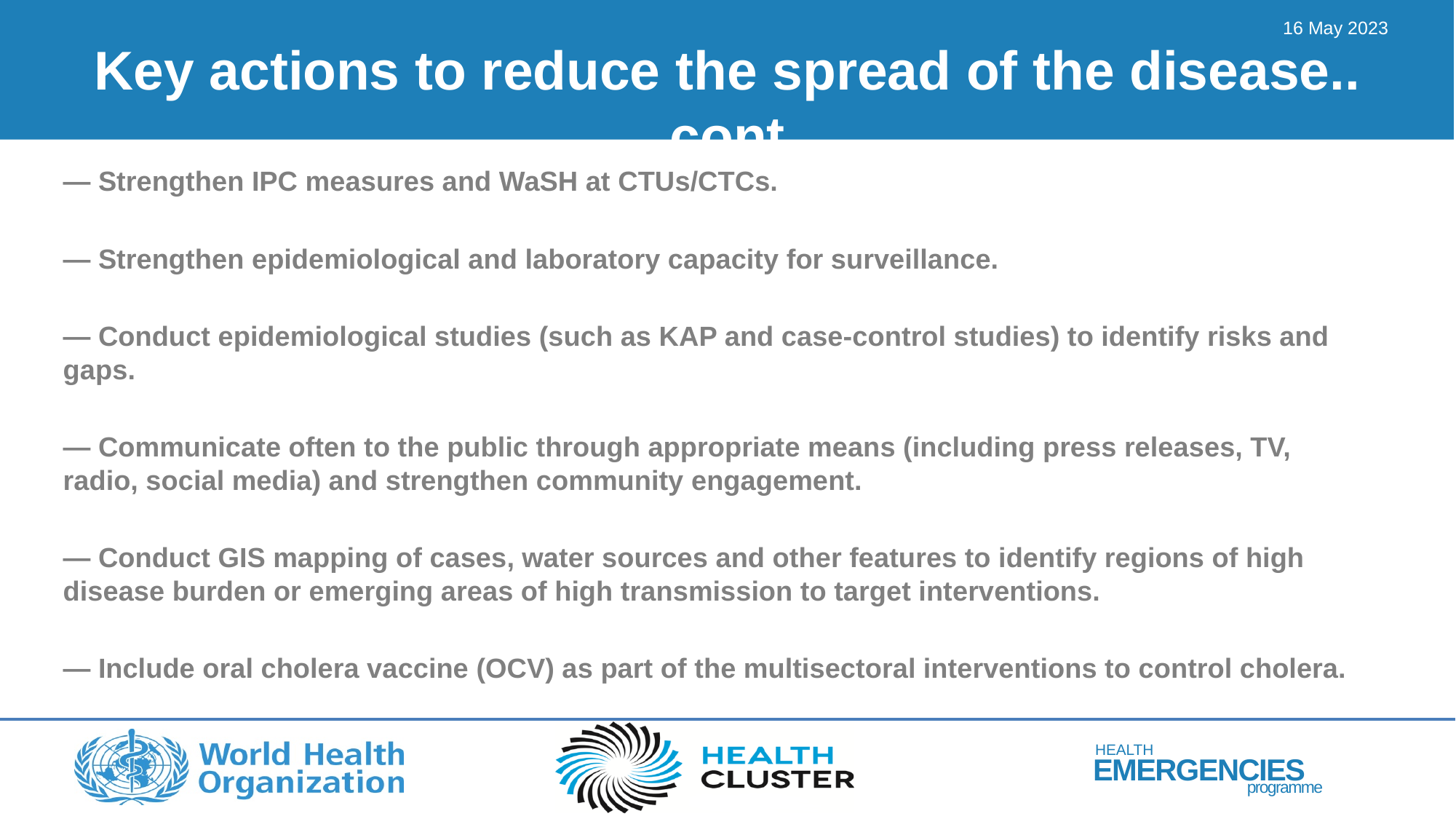

16 May 2023
# Key actions to reduce the spread of the disease.. cont
— Strengthen IPC measures and WaSH at CTUs/CTCs.

— Strengthen epidemiological and laboratory capacity for surveillance.

— Conduct epidemiological studies (such as KAP and case-control studies) to identify risks and gaps.

— Communicate often to the public through appropriate means (including press releases, TV, radio, social media) and strengthen community engagement.

— Conduct GIS mapping of cases, water sources and other features to identify regions of high disease burden or emerging areas of high transmission to target interventions.

— Include oral cholera vaccine (OCV) as part of the multisectoral interventions to control cholera.